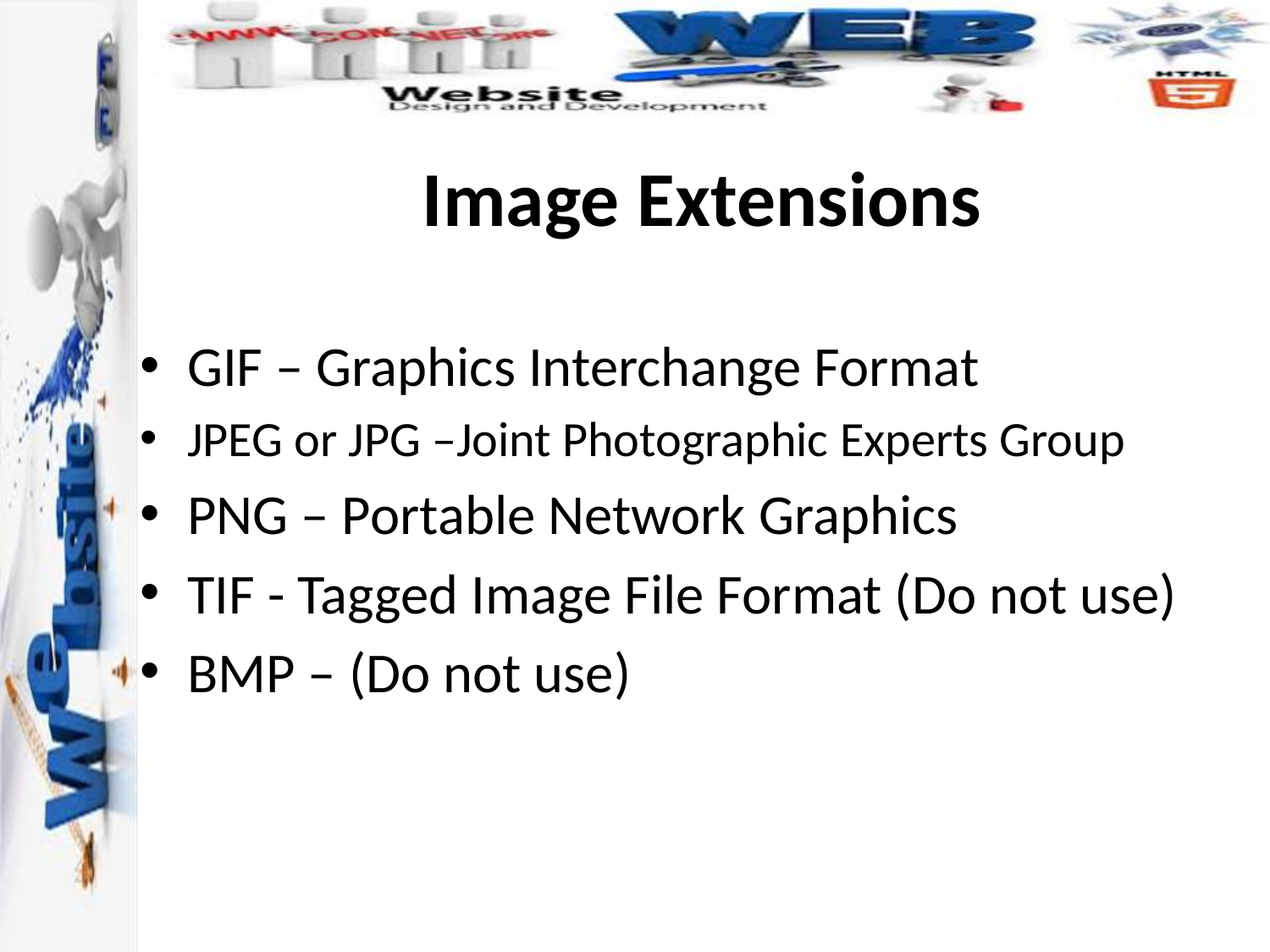

# Image Extensions
GIF – Graphics Interchange Format
JPEG or JPG –Joint Photographic Experts Group
PNG – Portable Network Graphics
TIF - Tagged Image File Format (Do not use)
BMP – (Do not use)